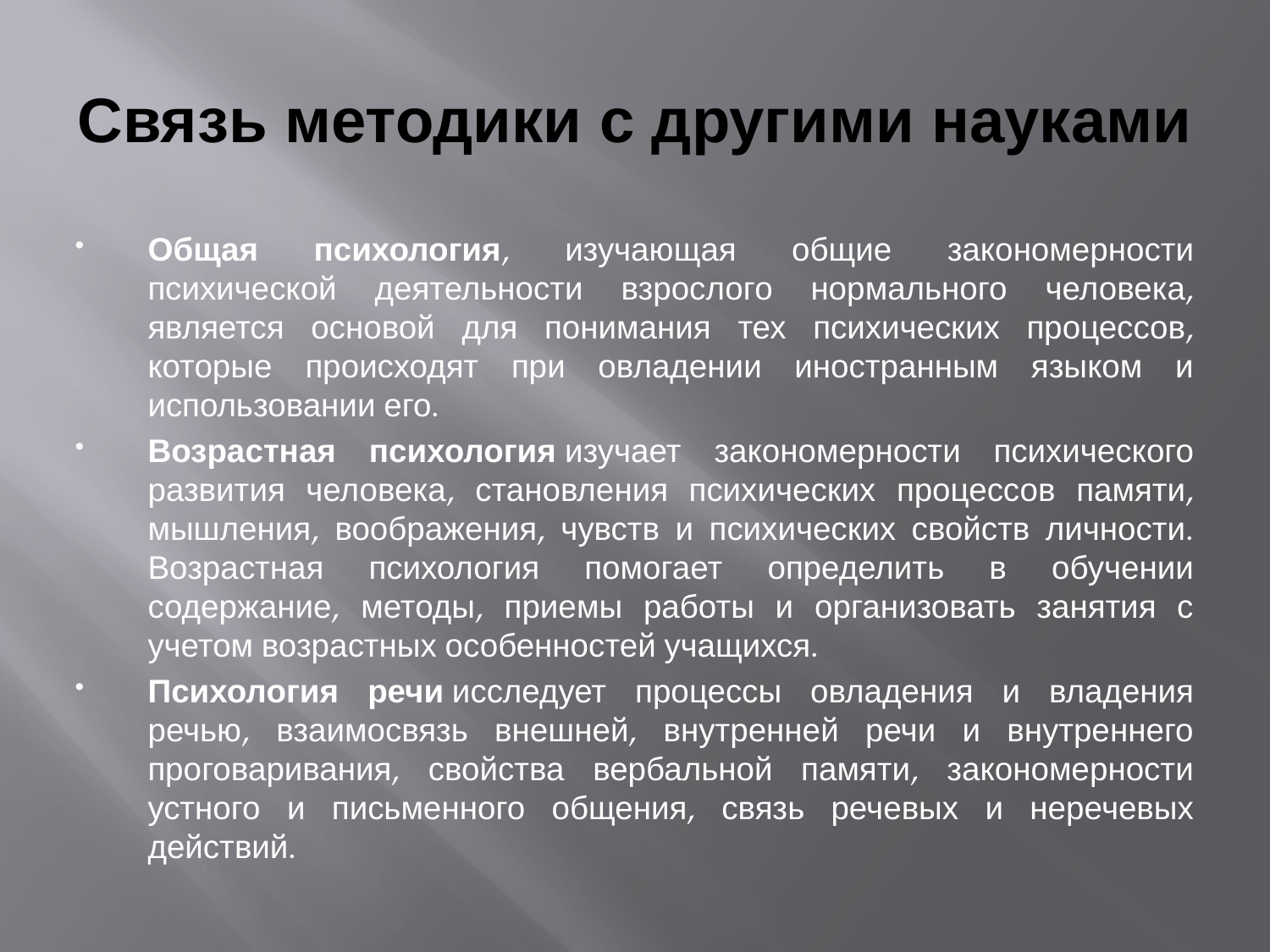

# Связь методики с другими науками
Общая психология, изучающая общие закономерности психической деятельности взрослого нормального человека, является основой для понимания тех психических процессов, которые происходят при овладении иностранным языком и использовании его.
Возрастная психология изучает закономерности психического развития человека, становления психических процессов памяти, мышления, воображения, чувств и психических свойств личности. Возрастная психология помогает определить в обучении содержание, методы, приемы работы и организовать занятия с учетом возрастных особенностей учащихся.
Психология речи исследует процессы овладения и владения речью, взаимосвязь внешней, внутренней речи и внутреннего проговаривания, свойства вербальной памяти, закономерности устного и письменного общения, связь речевых и неречевых действий.